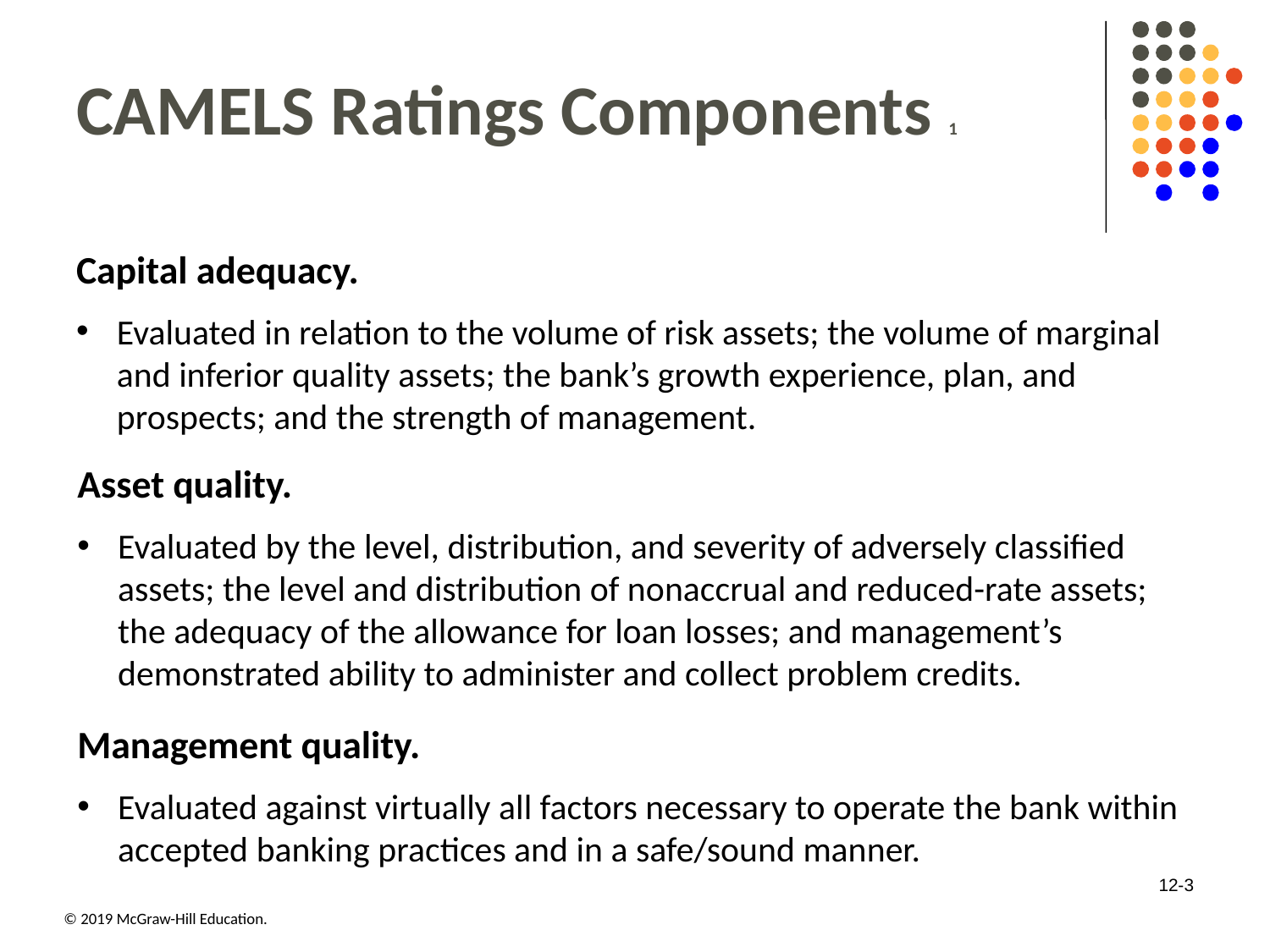

# CAMELS Ratings Components 1
Capital adequacy.
Evaluated in relation to the volume of risk assets; the volume of marginal and inferior quality assets; the bank’s growth experience, plan, and prospects; and the strength of management.
Asset quality.
Evaluated by the level, distribution, and severity of adversely classified assets; the level and distribution of nonaccrual and reduced-rate assets; the adequacy of the allowance for loan losses; and management’s demonstrated ability to administer and collect problem credits.
Management quality.
Evaluated against virtually all factors necessary to operate the bank within accepted banking practices and in a safe/sound manner.
12-3